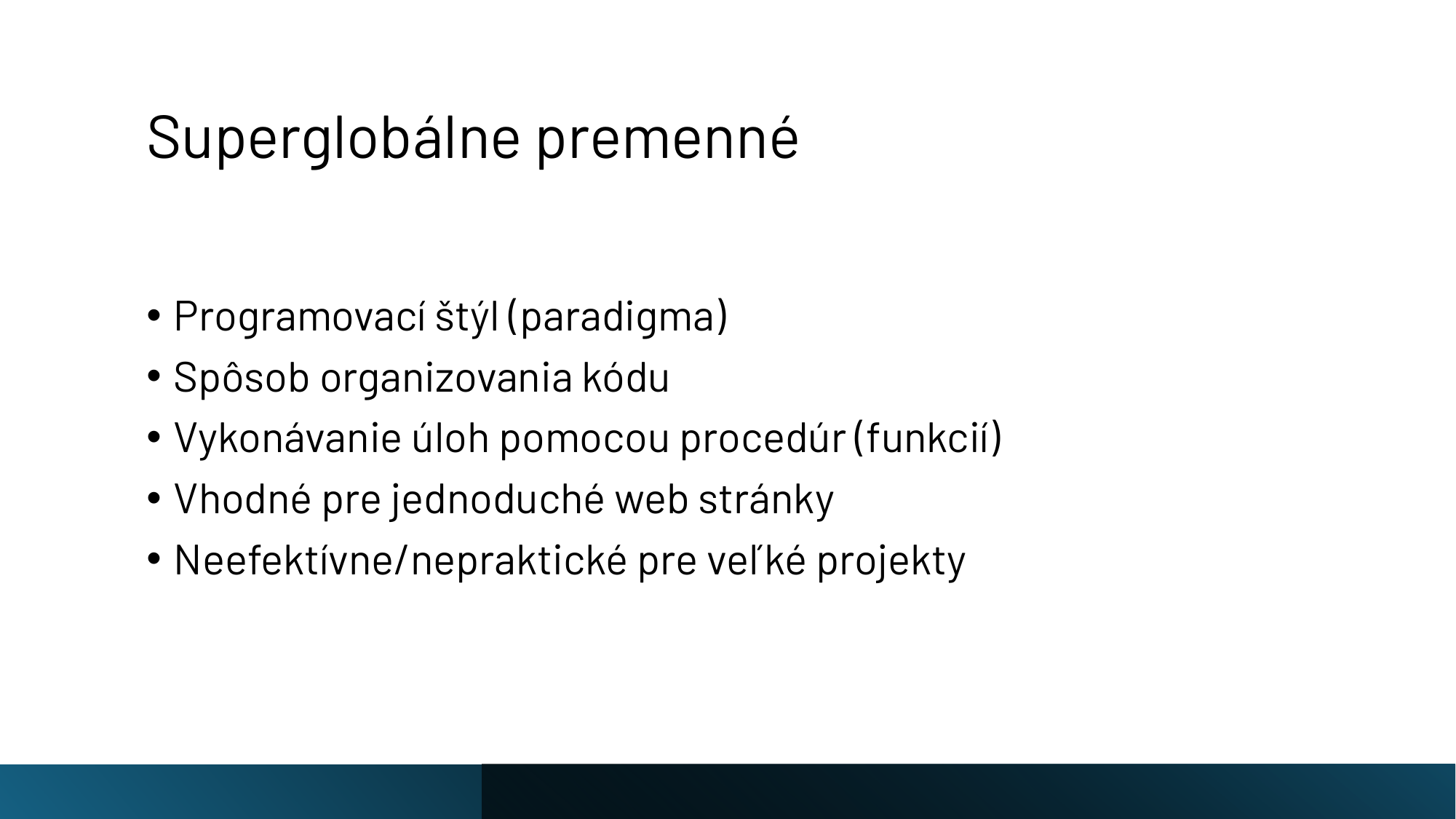

# Superglobálne premenné
Programovací štýl (paradigma)
Spôsob organizovania kódu
Vykonávanie úloh pomocou procedúr (funkcií)
Vhodné pre jednoduché web stránky
Neefektívne/nepraktické pre veľké projekty